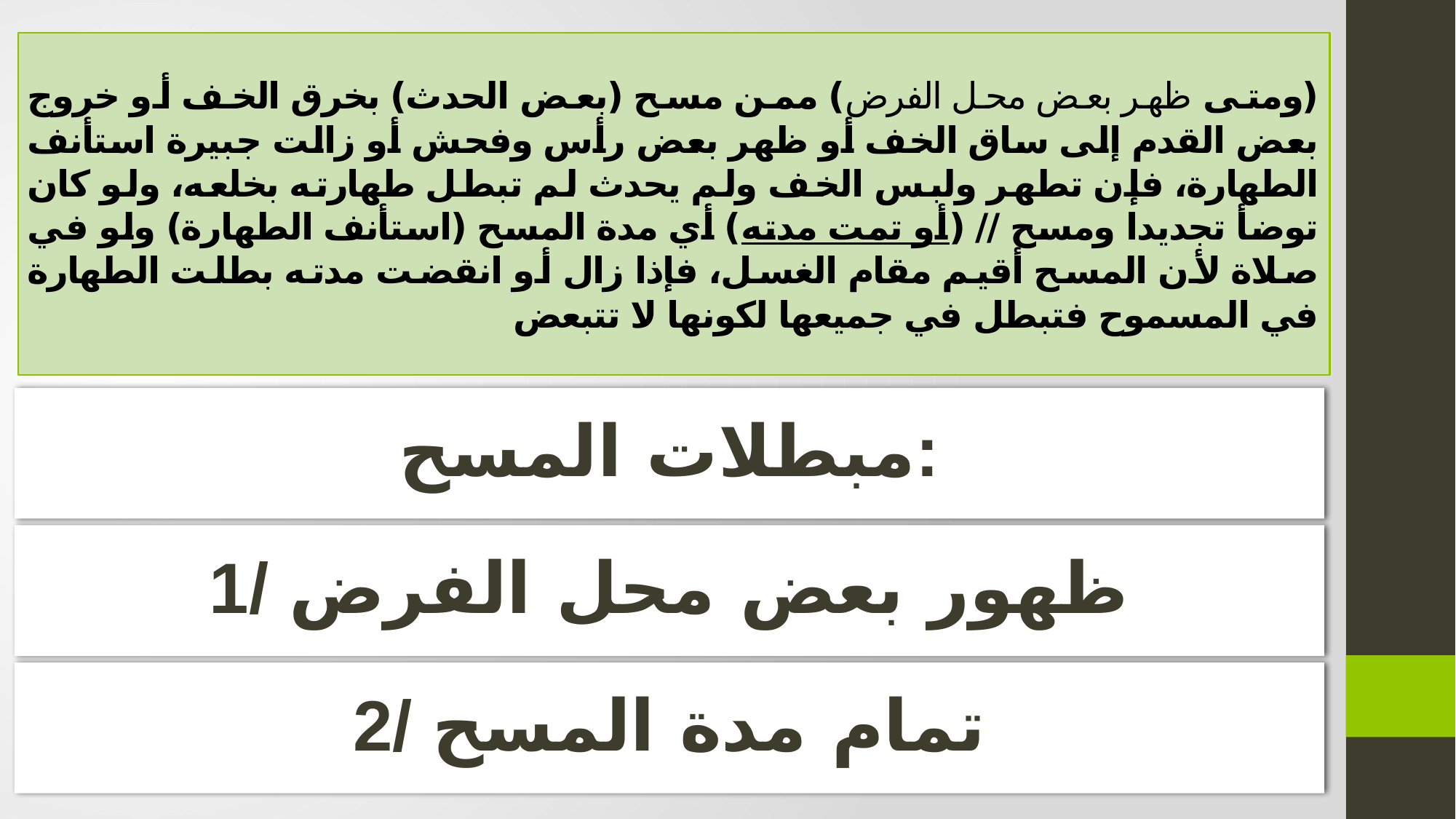

(ومتى ظهر بعض محل الفرض) ممن مسح (بعض الحدث) بخرق الخف أو خروج بعض القدم إلى ساق الخف أو ظهر بعض رأس وفحش أو زالت جبيرة استأنف الطهارة، فإن تطهر ولبس الخف ولم يحدث لم تبطل طهارته بخلعه، ولو كان توضأ تجديدا ومسح // (أو تمت مدته) أي مدة المسح (استأنف الطهارة) ولو في صلاة لأن المسح أقيم مقام الغسل، فإذا زال أو انقضت مدته بطلت الطهارة في المسموح فتبطل في جميعها لكونها لا تتبعض
مبطلات المسح:
1/ ظهور بعض محل الفرض
2/ تمام مدة المسح